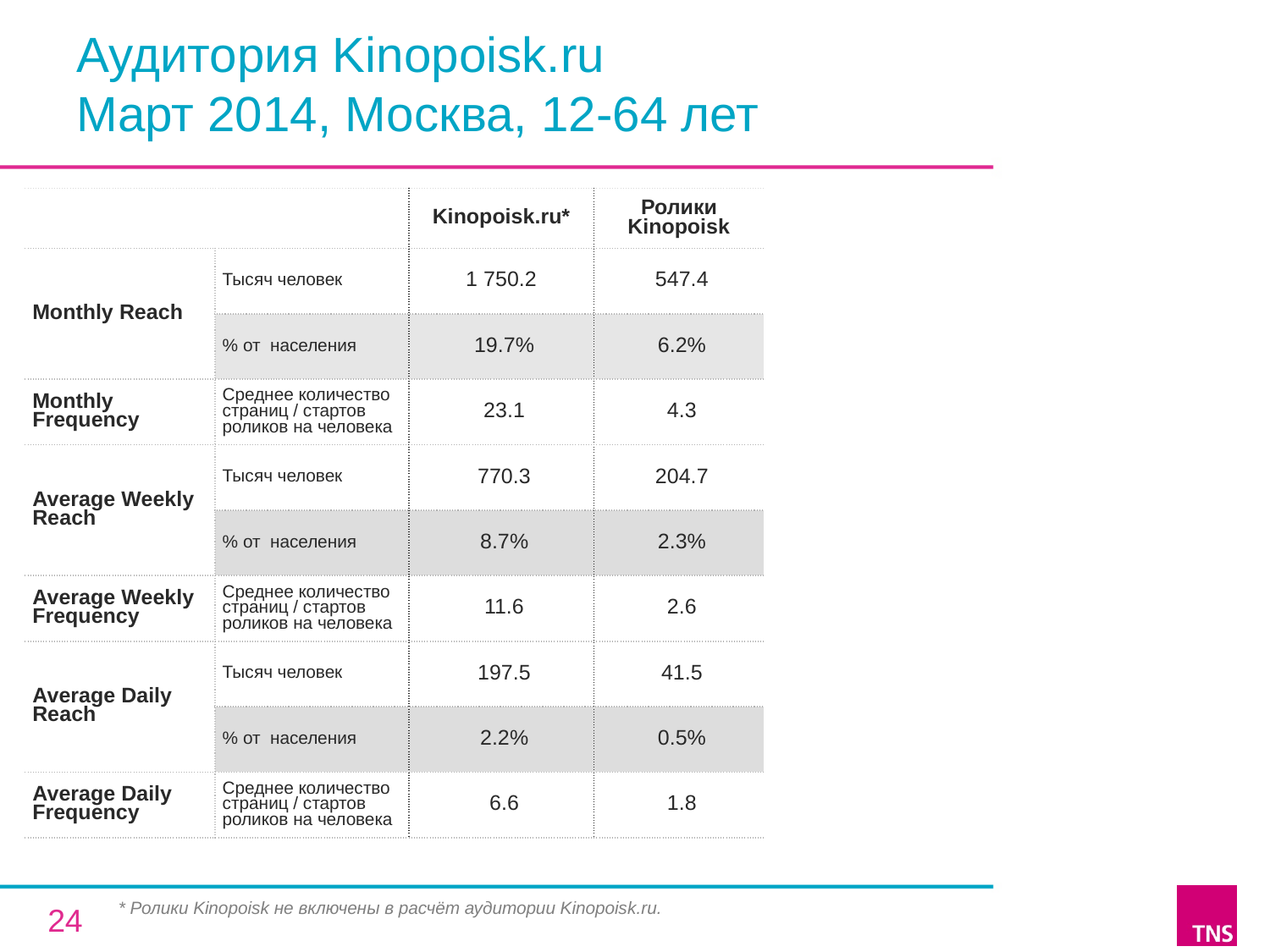

# Аудитория Kinopoisk.ru Март 2014, Москва, 12-64 лет
|  |  | Kinopoisk.ru\* | Ролики Kinopoisk |
| --- | --- | --- | --- |
| Monthly Reach | Тысяч человек | 1 750.2 | 547.4 |
|  | % от населения | 19.7% | 6.2% |
| Monthly Frequency | Среднее количество страниц / стартов роликов на человека | 23.1 | 4.3 |
| Average Weekly Reach | Тысяч человек | 770.3 | 204.7 |
|  | % от населения | 8.7% | 2.3% |
| Average Weekly Frequency | Среднее количество страниц / стартов роликов на человека | 11.6 | 2.6 |
| Average Daily Reach | Тысяч человек | 197.5 | 41.5 |
|  | % от населения | 2.2% | 0.5% |
| Average Daily Frequency | Среднее количество страниц / стартов роликов на человека | 6.6 | 1.8 |
* Ролики Kinopoisk не включены в расчёт аудитории Kinopoisk.ru.
24